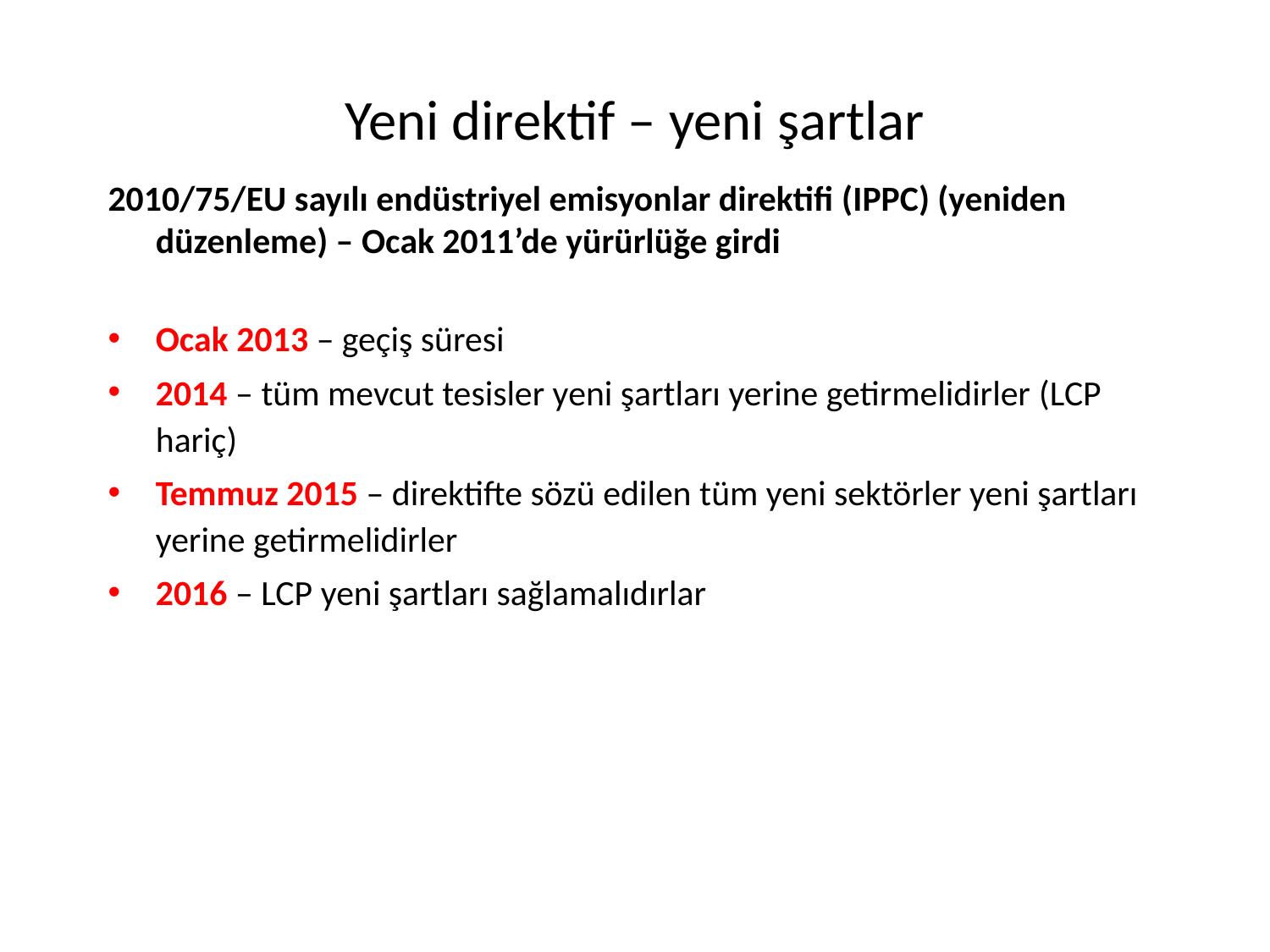

# Yeni direktif – yeni şartlar
2010/75/EU sayılı endüstriyel emisyonlar direktifi (IPPC) (yeniden düzenleme) – Ocak 2011’de yürürlüğe girdi

Ocak 2013 – geçiş süresi
2014 – tüm mevcut tesisler yeni şartları yerine getirmelidirler (LCP hariç)
Temmuz 2015 – direktifte sözü edilen tüm yeni sektörler yeni şartları yerine getirmelidirler
2016 – LCP yeni şartları sağlamalıdırlar